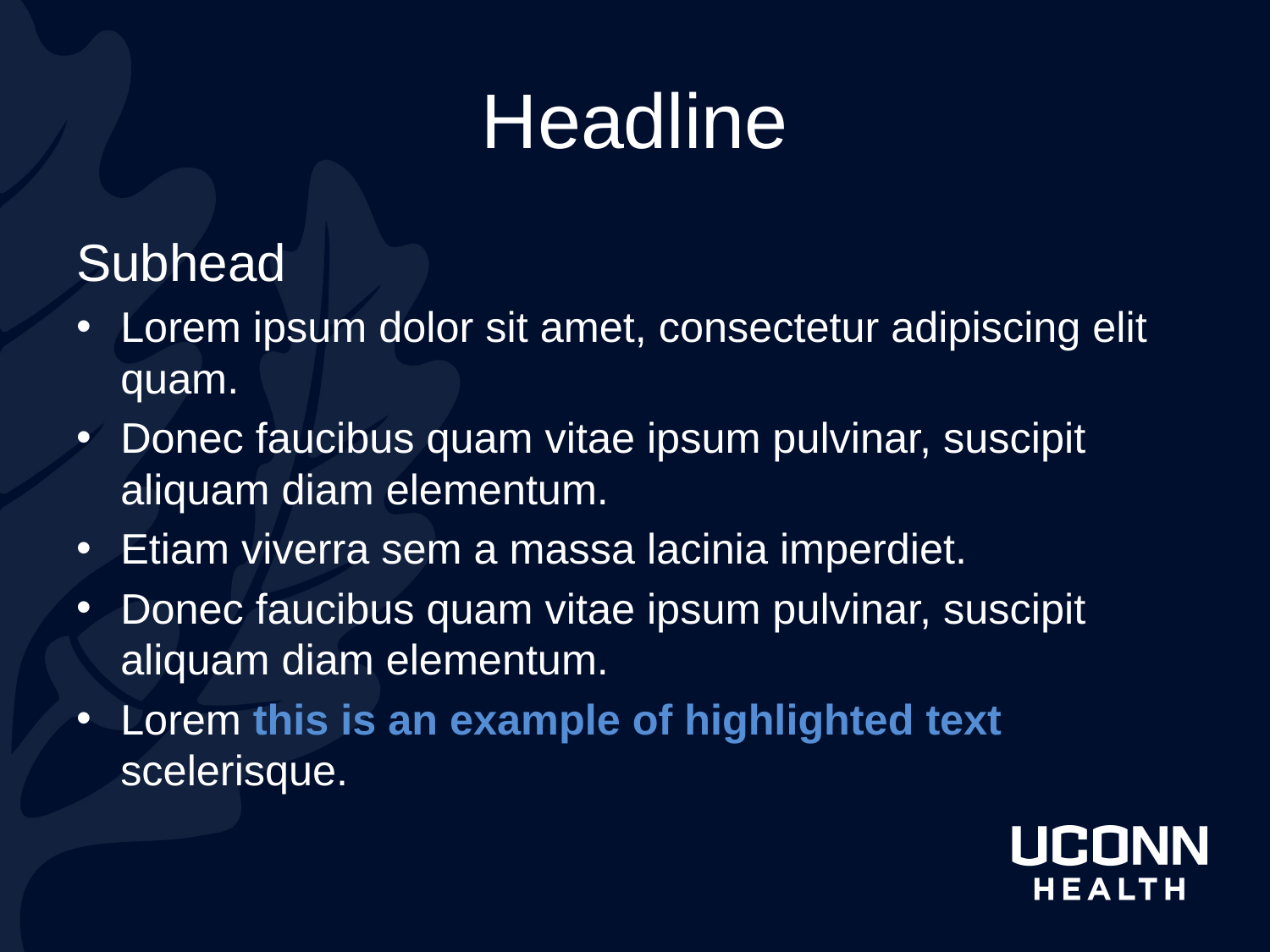

# Headline
Subhead
Lorem ipsum dolor sit amet, consectetur adipiscing elit quam.
Donec faucibus quam vitae ipsum pulvinar, suscipit aliquam diam elementum.
Etiam viverra sem a massa lacinia imperdiet.
Donec faucibus quam vitae ipsum pulvinar, suscipit aliquam diam elementum.
Lorem this is an example of highlighted text scelerisque.